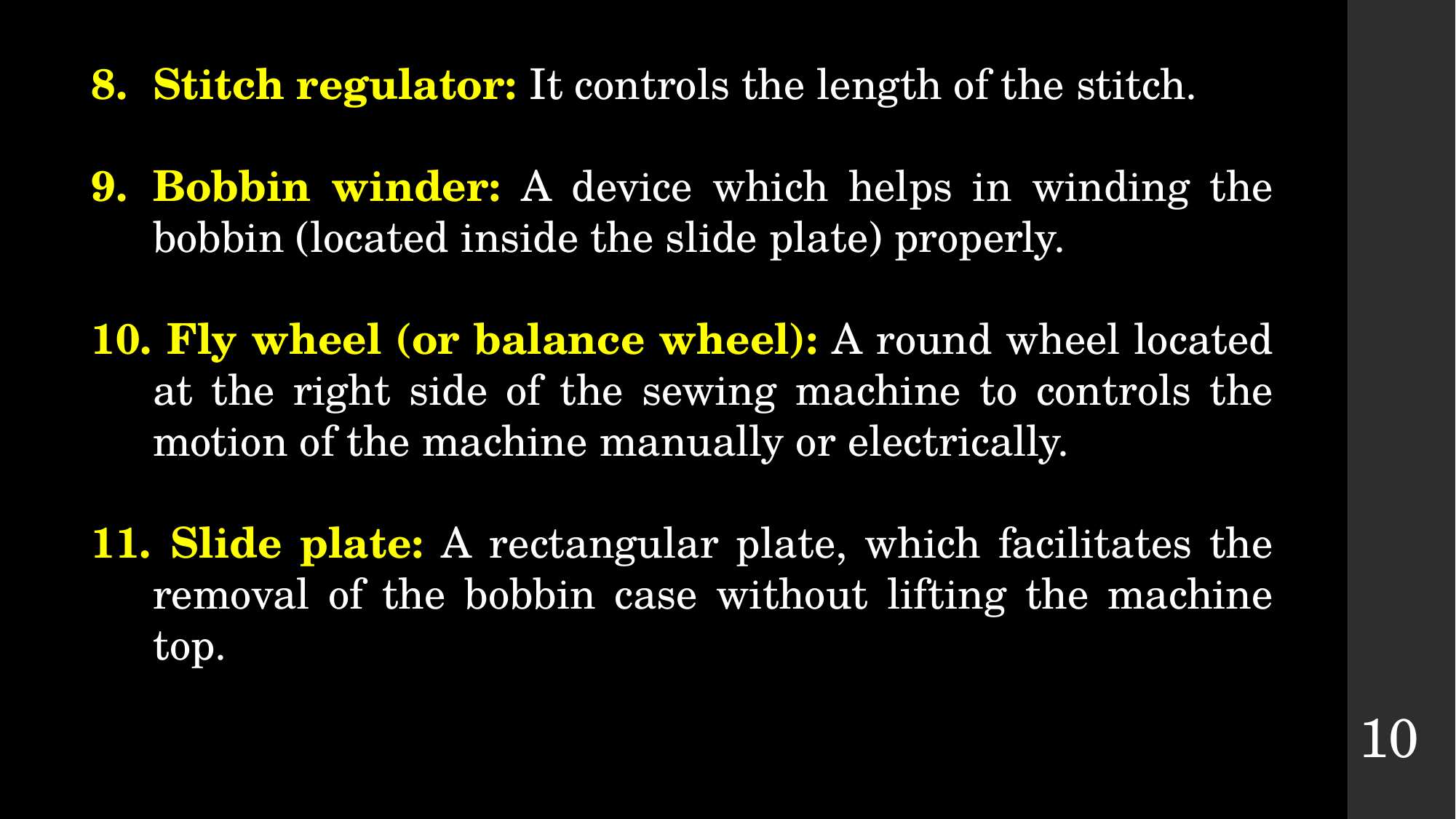

Stitch regulator: It controls the length of the stitch.

Bobbin winder: A device which helps in winding the bobbin (located inside the slide plate) properly.

 Fly wheel (or balance wheel): A round wheel located at the right side of the sewing machine to controls the motion of the machine manually or electrically.

 Slide plate: A rectangular plate, which facilitates the removal of the bobbin case without lifting the machine top.
10